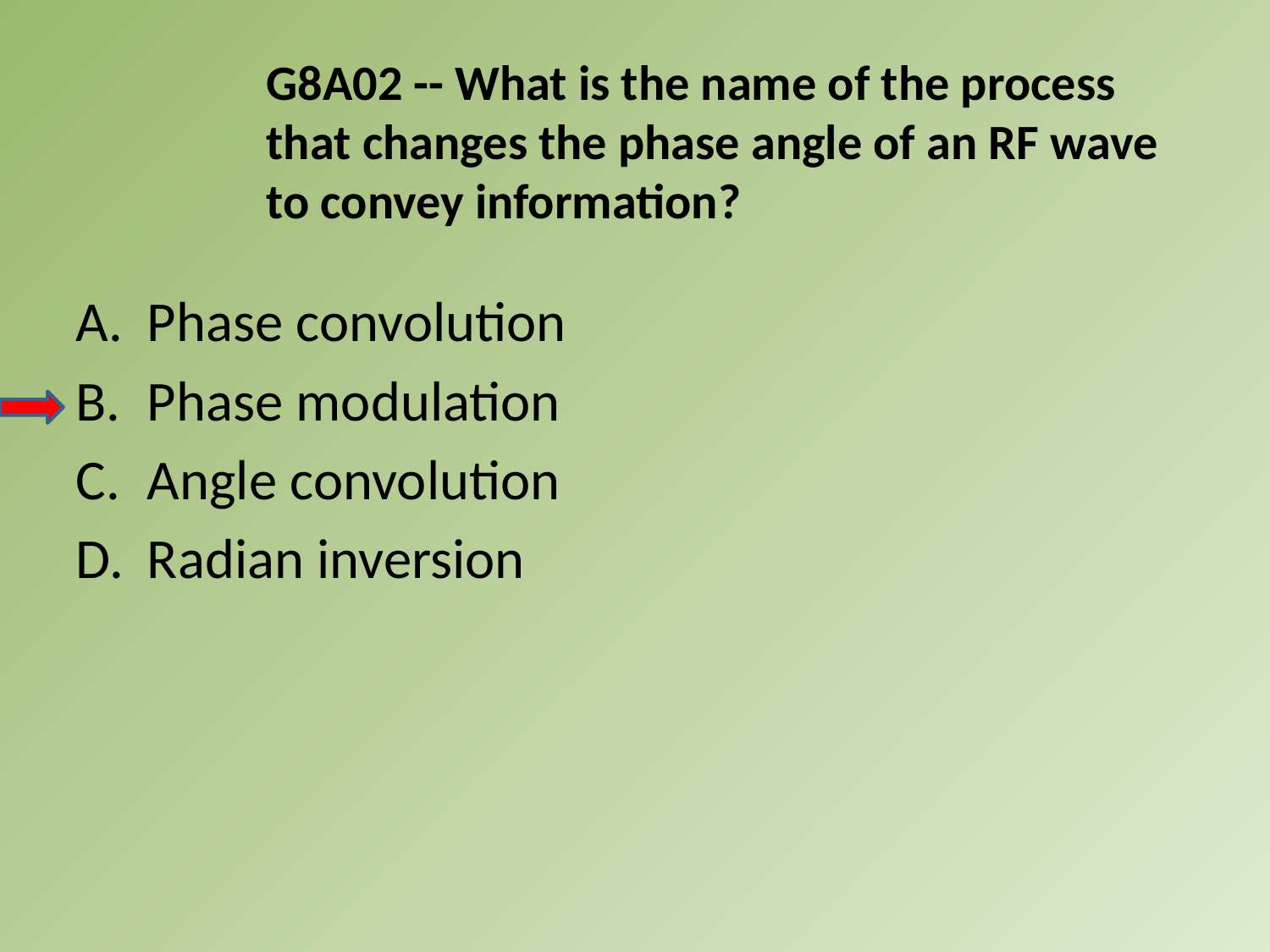

G8A02 -- What is the name of the process that changes the phase angle of an RF wave to convey information?
A.	Phase convolution
B.	Phase modulation
C.	Angle convolution
D.	Radian inversion